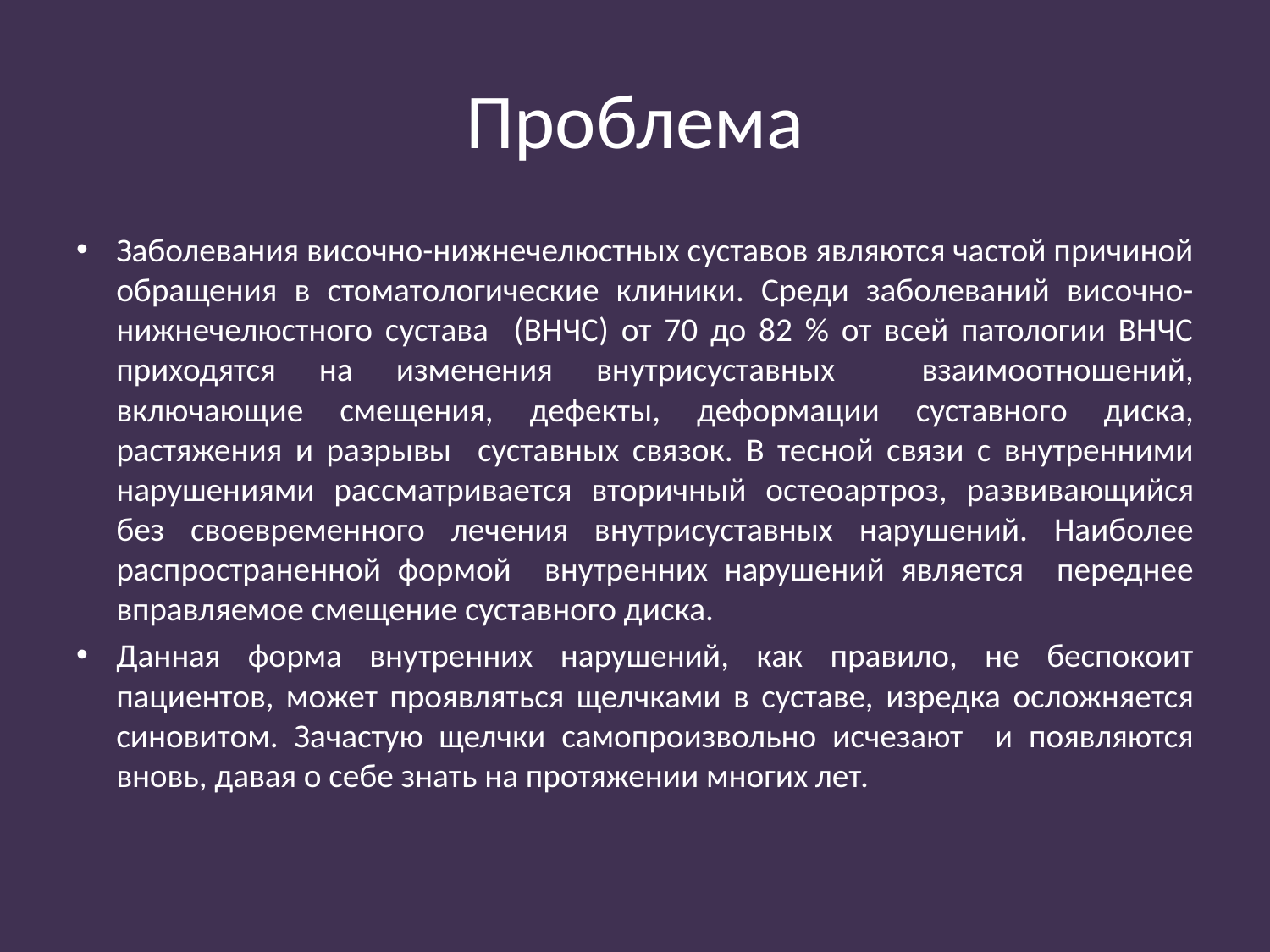

# Проблема
Заболевания височно-нижнечелюстных суставов являются частой причиной обращения в стоматологические клиники. Среди заболеваний височно-нижнечелюстного сустава  (ВНЧС) от 70 до 82 % от всей патологии ВНЧС приходятся на изменения внутрисуставных  взаимоотношений, включающие смещения, дефекты, деформации суставного диска, растяжения и разрывы  суставных связок. В тесной связи с внутренними нарушениями рассматривается вторичный остеоартроз, развивающийся без своевременного лечения внутрисуставных нарушений. Наиболее распространенной формой  внутренних нарушений является  переднее вправляемое смещение суставного диска.
Данная форма внутренних нарушений, как правило, не беспокоит пациентов, может проявляться щелчками в суставе, изредка осложняется синовитом. Зачастую щелчки самопроизвольно исчезают  и появляются вновь, давая о себе знать на протяжении многих лет.